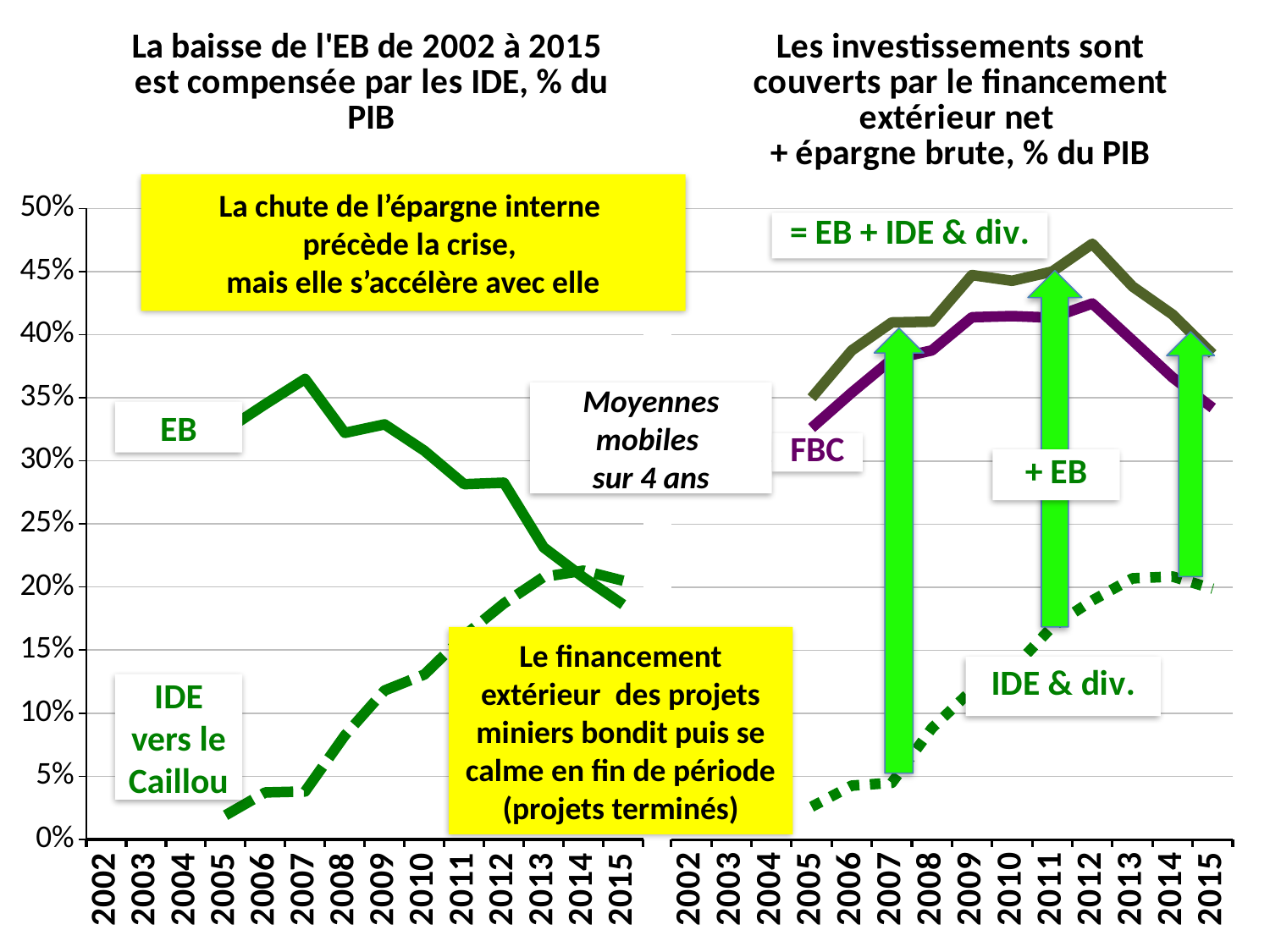

### Chart: Les investissements sont couverts par le financement extérieur net
+ épargne brute, % du PIB

| Category | EB + IDE & div. | FBC  | IDE & div. |
|---|---|---|---|
| 2002.0 | 0.321189789413745 | 0.323308433481542 | 0.0272881355932203 |
| 2003.0 | 0.305285548700568 | 0.290155365479738 | 0.0224493731918997 |
| 2004.0 | 0.386213146264253 | 0.315832951746128 | 0.0257824933687003 |
| 2005.0 | 0.387498531120214 | 0.375466445558716 | 0.0283255347593583 |
| 2006.0 | 0.471432642711794 | 0.435023777944721 | 0.0942409166289763 |
| 2007.0 | 0.39408984375 | 0.395665364583333 | 0.0313411458333333 |
| 2008.0 | 0.388628517058584 | 0.344575234470572 | 0.199089302704907 |
| 2009.0 | 0.535231598665261 | 0.480405255701846 | 0.149171159436832 |
| 2010.0 | 0.453173696455031 | 0.438652624885368 | 0.159636878301794 |
| 2011.0 | 0.423517308620952 | 0.390691999439895 | 0.166864805476519 |
| 2012.0 | 0.476646940640789 | 0.389460268491248 | 0.282281004764684 |
| 2013.0 | 0.399986939437221 | 0.363549704245374 | 0.219144266595094 |
| 2014.0 | 0.363895918234581 | 0.320908851936262 | 0.165339085953633 |
| 2015.0 | 0.298603874999727 | 0.294217315019236 | 0.128173398188927 |

### Chart: La baisse de l'EB de 2002 à 2015
est compensée par les IDE, % du PIB

| Category | EB | IDE vers le Cailou |
|---|---|---|
| 2002.0 | 0.293901653820525 | 0.0307627118644068 |
| 2003.0 | 0.282836175508668 | 0.0444744455159113 |
| 2004.0 | 0.360430652895553 | 0.00746242263483643 |
| 2005.0 | 0.359172996360855 | -0.00598262032085561 |
| 2006.0 | 0.377191726082818 | 0.103045379164782 |
| 2007.0 | 0.362748697916667 | 0.0473958333333333 |
| 2008.0 | 0.189539214353677 | 0.185211363327443 |
| 2009.0 | 0.38606043922843 | 0.136360889736342 |
| 2010.0 | 0.293536818153238 | 0.153835567846266 |
| 2011.0 | 0.256652503144433 | 0.170065075921909 |
| 2012.0 | 0.194365935876105 | 0.287693372204617 |
| 2013.0 | 0.180842672842127 | 0.220503019927295 |
| 2014.0 | 0.198556832280948 | 0.17351561615724 |
| 2015.0 | 0.170430476810801 | 0.138108590125649 |
La chute de l’épargne interne
précède la crise,
mais elle s’accélère avec elle
Moyennes mobiles
sur 4 ans
EB
Le financement extérieur  des projets miniers bondit puis se calme en fin de période (projets terminés)
IDE vers le Caillou